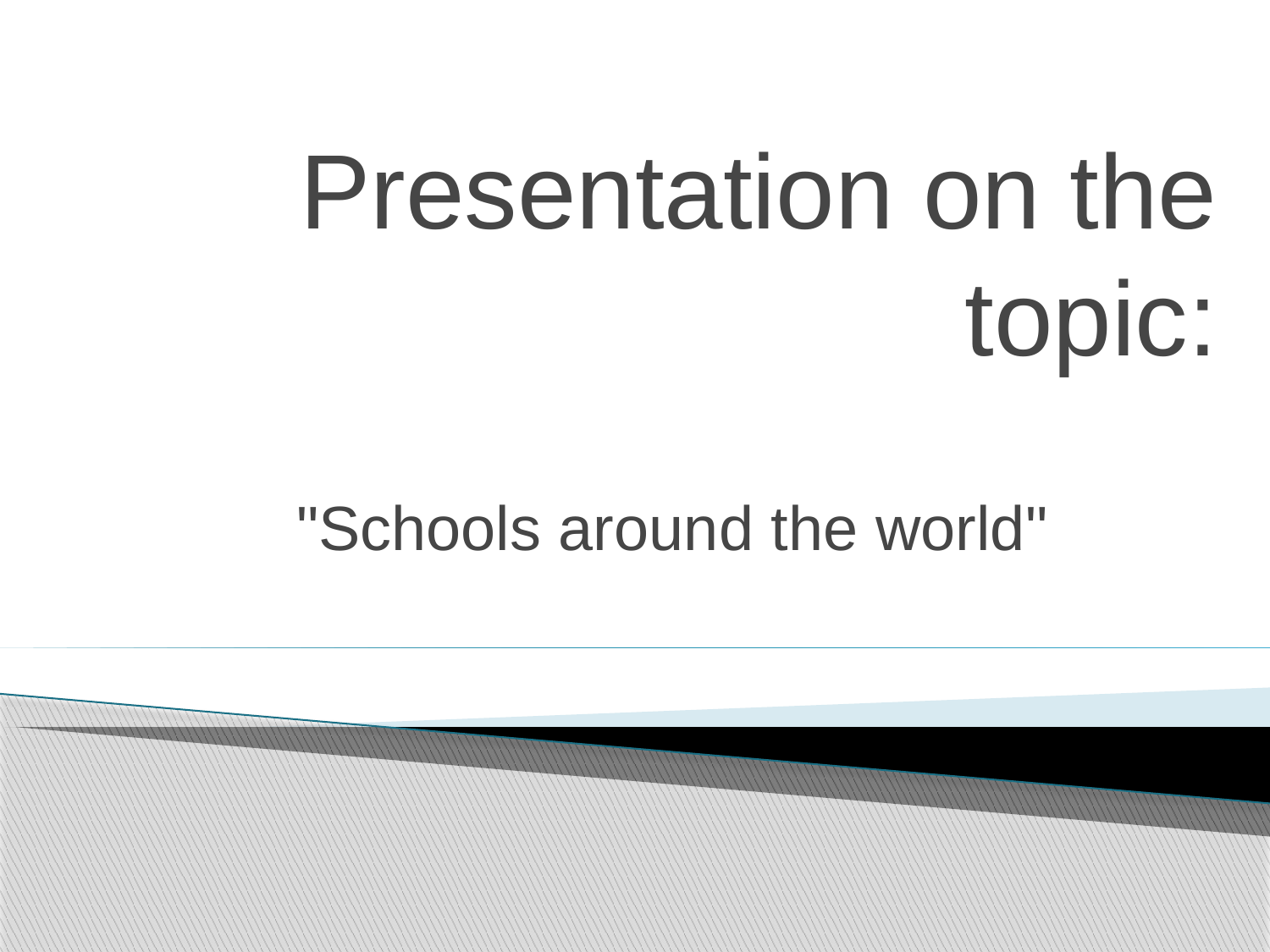

# Presentation on the topic:
"Schools around the world"